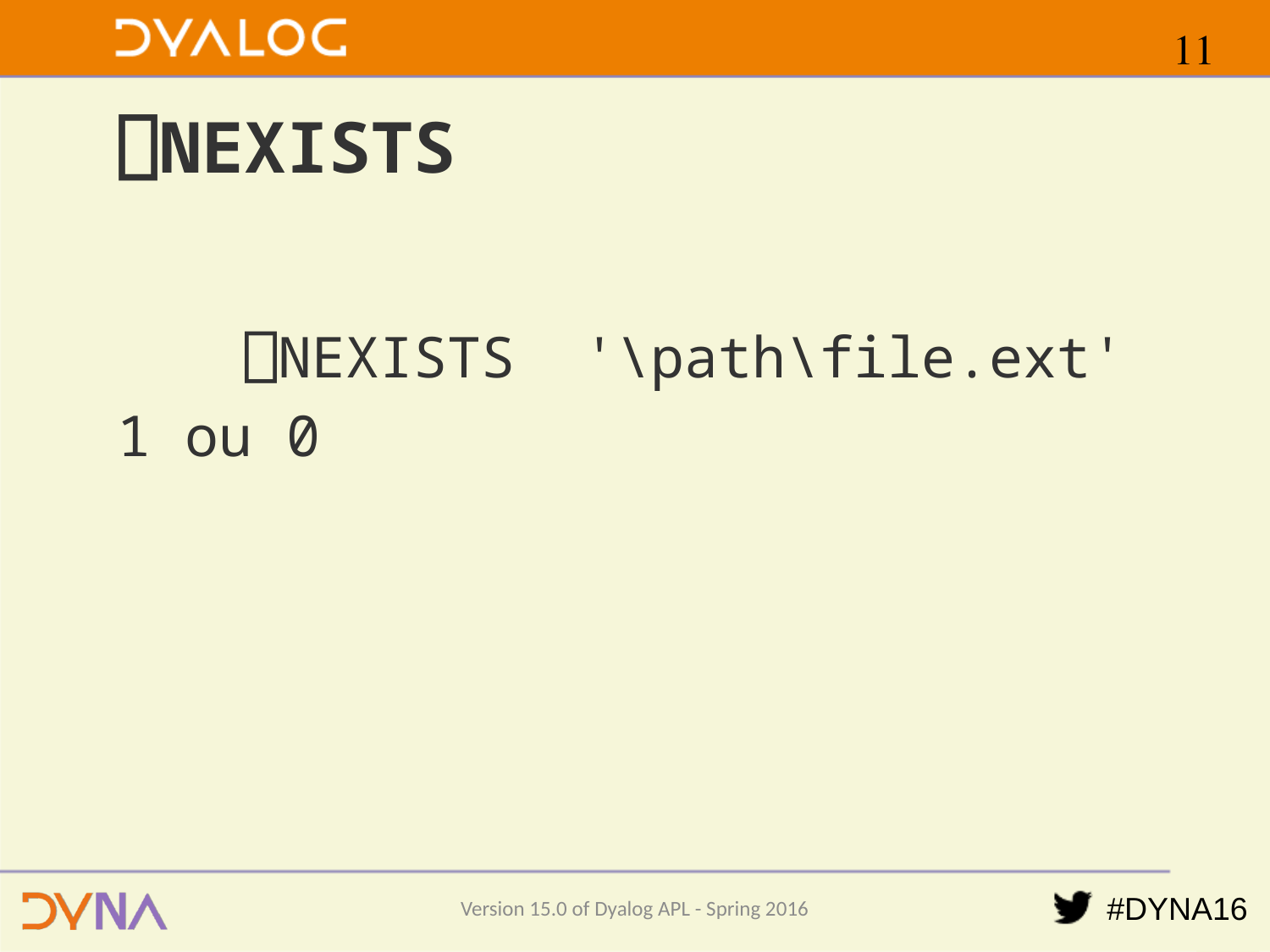

11
# ⎕NEXISTS

	⎕NEXISTS  '\path\file.ext'
1 ou 0
Version 15.0 of Dyalog APL - Spring 2016